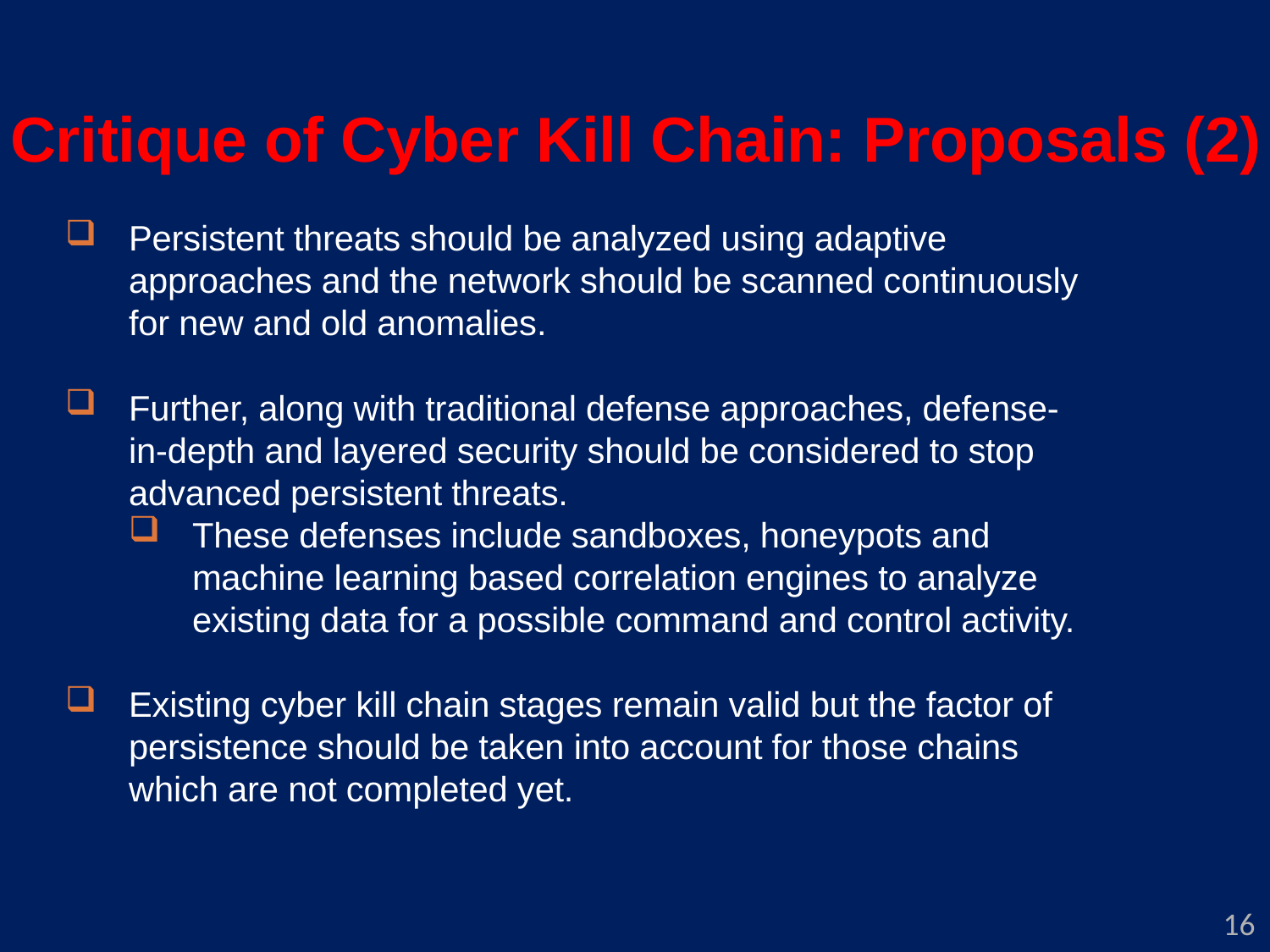

Critique of Cyber Kill Chain: Proposals (2)
Persistent threats should be analyzed using adaptive approaches and the network should be scanned continuously for new and old anomalies.

Further, along with traditional defense approaches, defense-in-depth and layered security should be considered to stop advanced persistent threats.
These defenses include sandboxes, honeypots and machine learning based correlation engines to analyze existing data for a possible command and control activity.

Existing cyber kill chain stages remain valid but the factor of persistence should be taken into account for those chains which are not completed yet.
16